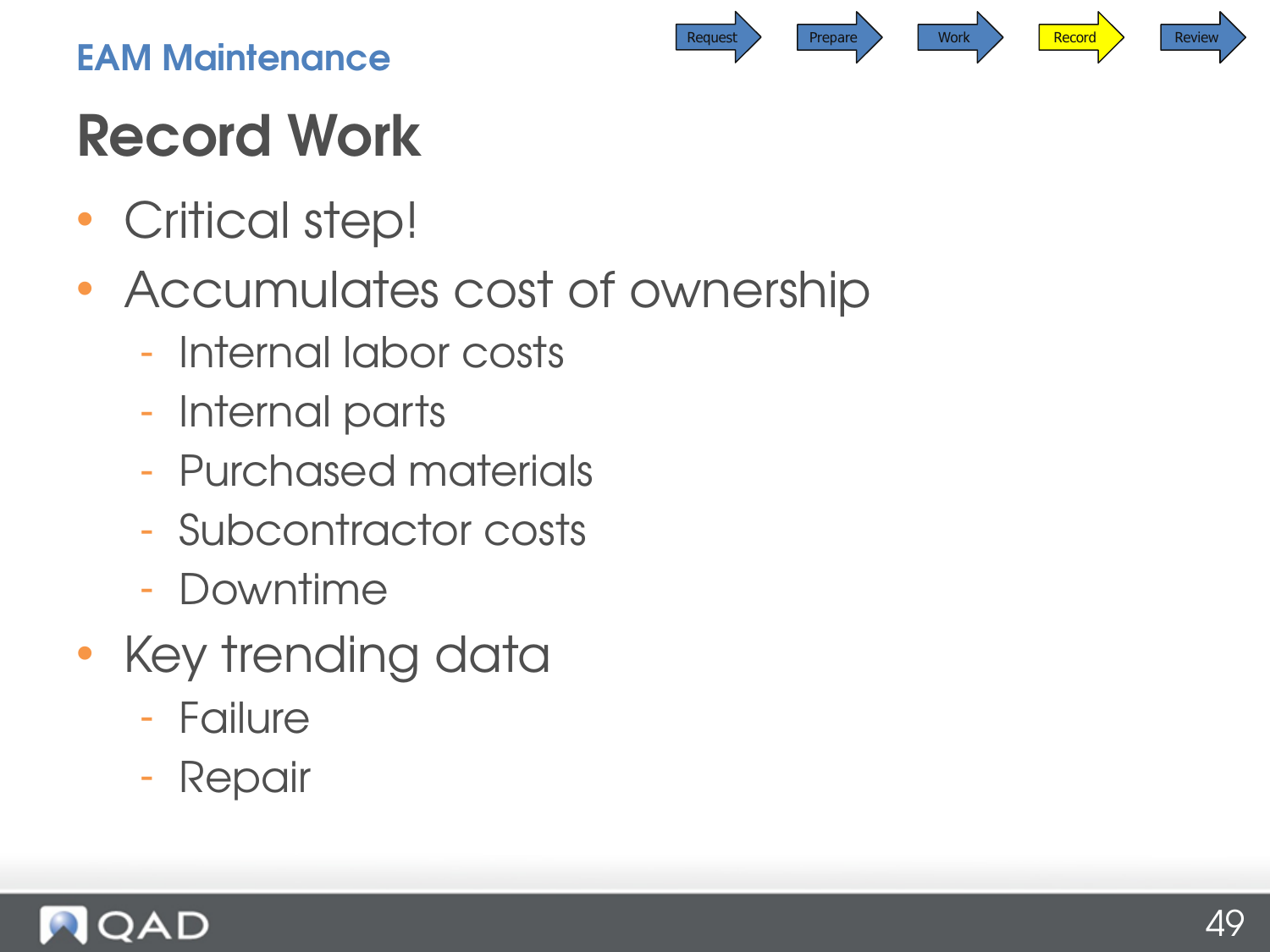

Request
Prepare
Work
Record
Review
EAM Maintenance
# Record Work
Critical step!
Accumulates cost of ownership
Internal labor costs
Internal parts
Purchased materials
Subcontractor costs
Downtime
Key trending data
Failure
Repair

49